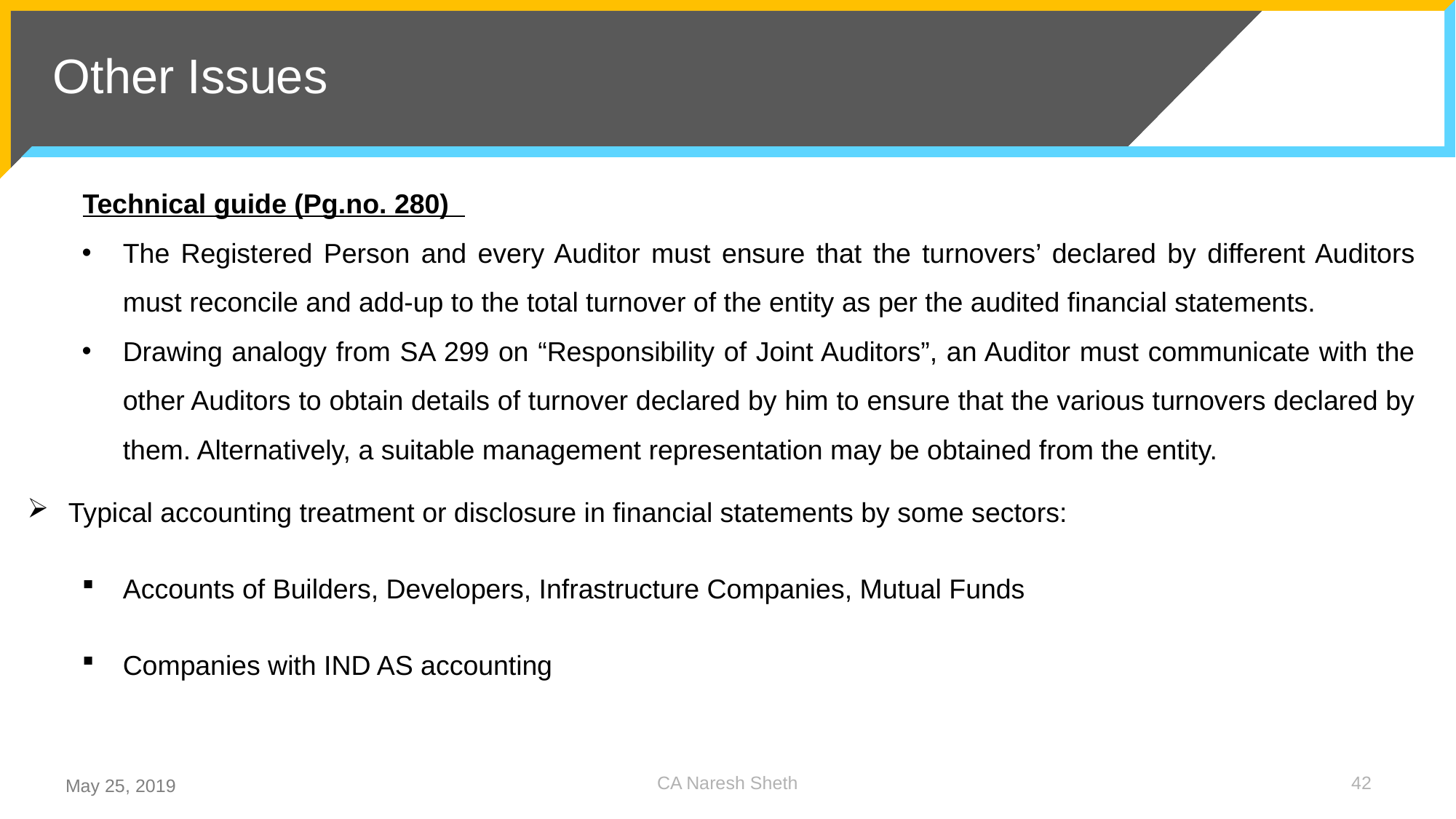

Other Issues
Technical guide (Pg.no. 280)
The Registered Person and every Auditor must ensure that the turnovers’ declared by different Auditors must reconcile and add-up to the total turnover of the entity as per the audited financial statements.
Drawing analogy from SA 299 on “Responsibility of Joint Auditors”, an Auditor must communicate with the other Auditors to obtain details of turnover declared by him to ensure that the various turnovers declared by them. Alternatively, a suitable management representation may be obtained from the entity.
Typical accounting treatment or disclosure in financial statements by some sectors:
Accounts of Builders, Developers, Infrastructure Companies, Mutual Funds
Companies with IND AS accounting

CA Naresh Sheth
42
May 25, 2019